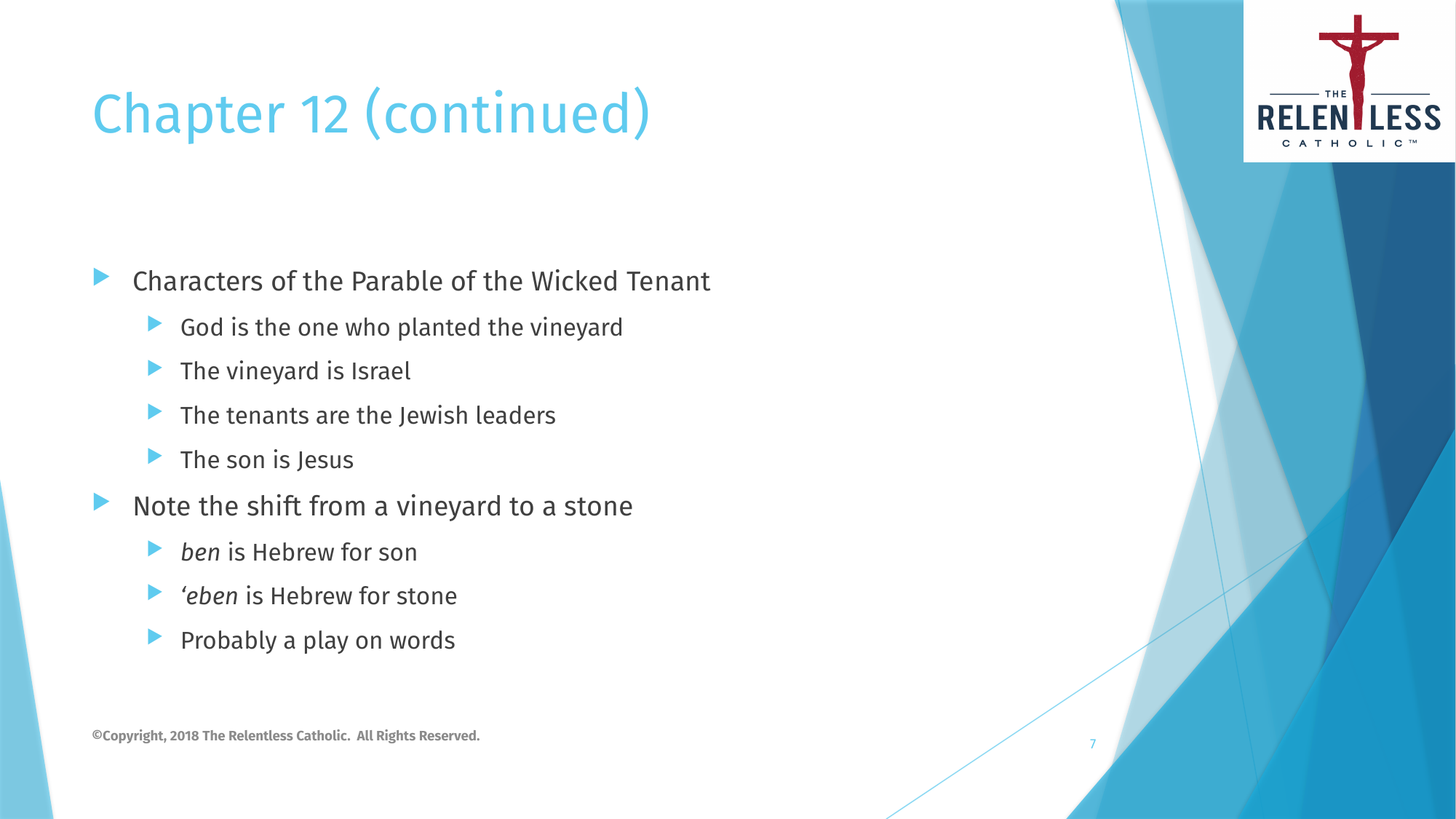

# Chapter 12 (continued)
Characters of the Parable of the Wicked Tenant
God is the one who planted the vineyard
The vineyard is Israel
The tenants are the Jewish leaders
The son is Jesus
Note the shift from a vineyard to a stone
ben is Hebrew for son
‘eben is Hebrew for stone
Probably a play on words

©Copyright, 2018 The Relentless Catholic.  All Rights Reserved.

7